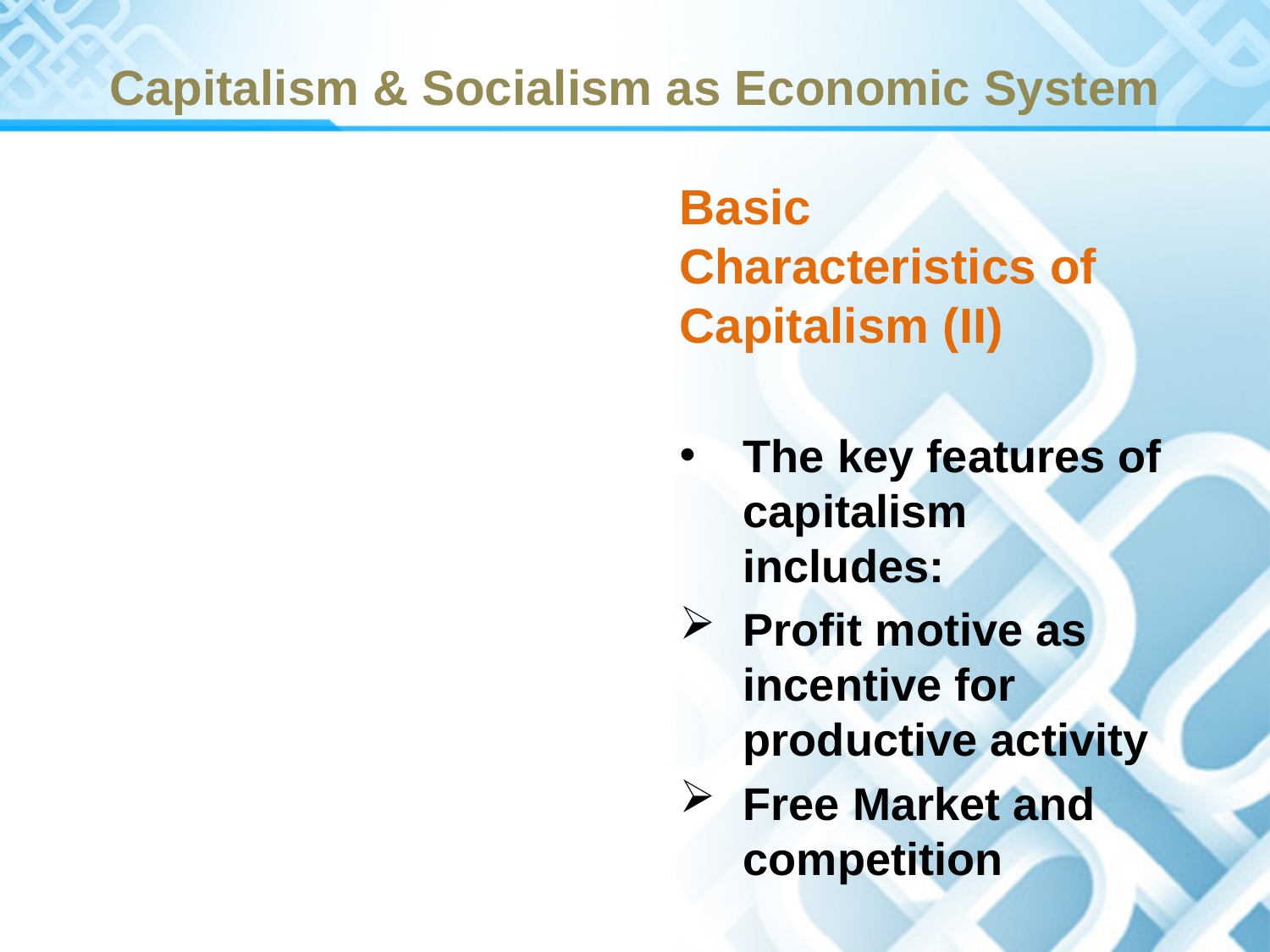

# Capitalism & Socialism as Economic System
Basic Characteristics of Capitalism (II)

The key features of capitalism includes:
Profit motive as incentive for productive activity
Free Market and competition